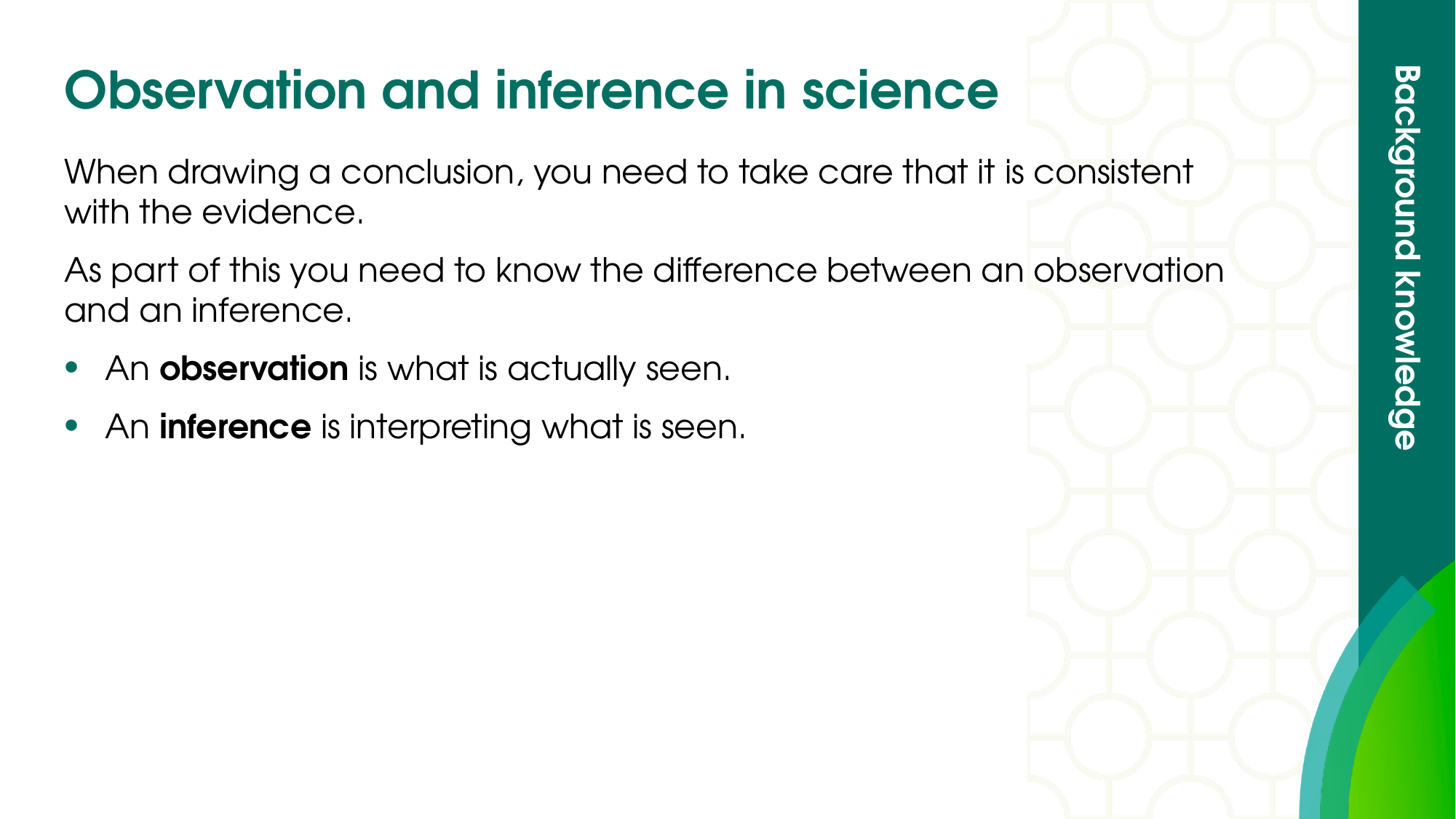

# Observation and inference in science
When drawing a conclusion, you need to take care that it is consistent with the evidence.
As part of this you need to know the difference between an observation and an inference.
An observation is what is actually seen.
An inference is interpreting what is seen.
Background knowledge